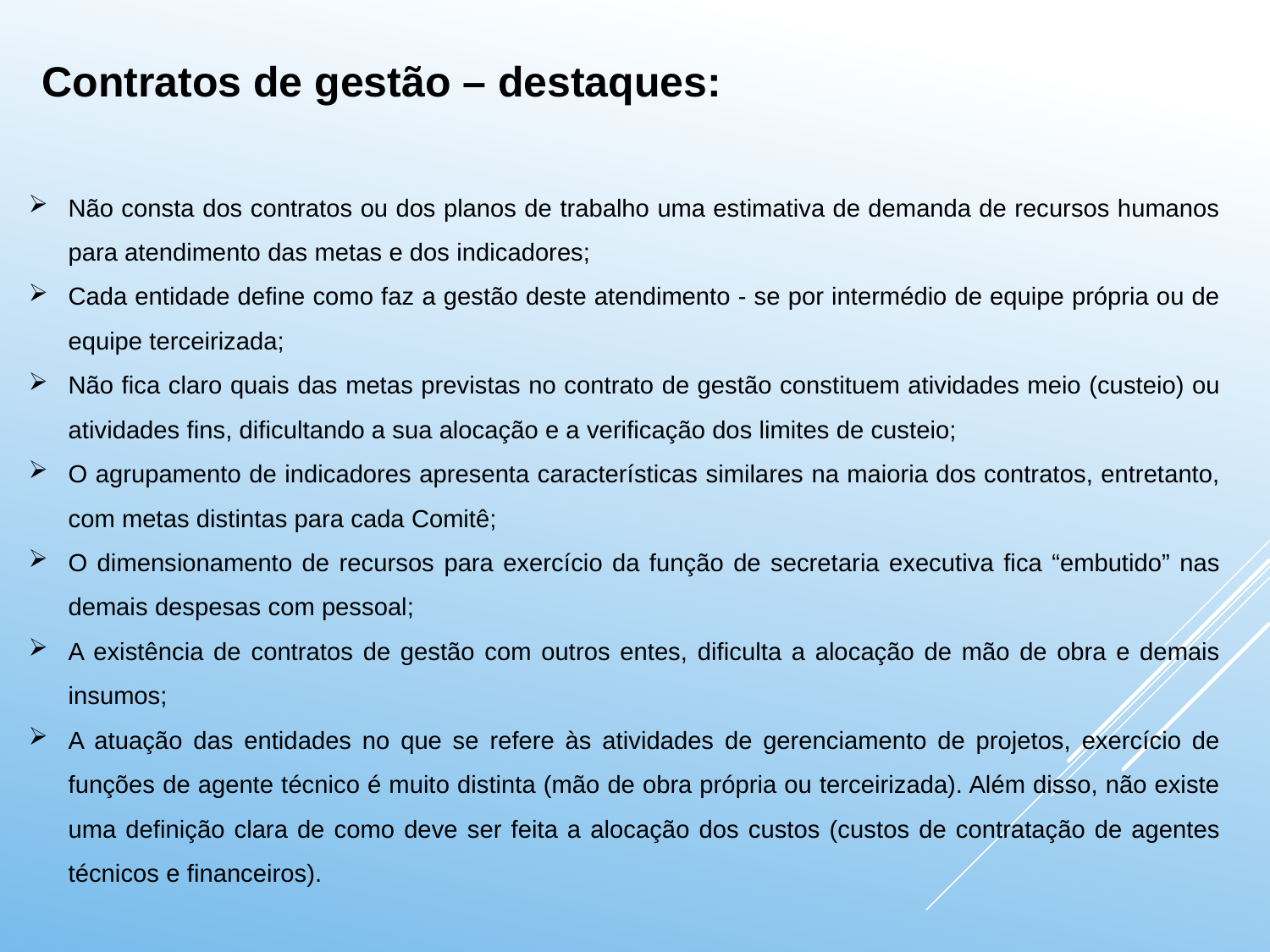

Contratos de gestão – destaques:
Não consta dos contratos ou dos planos de trabalho uma estimativa de demanda de recursos humanos para atendimento das metas e dos indicadores;
Cada entidade define como faz a gestão deste atendimento - se por intermédio de equipe própria ou de equipe terceirizada;
Não fica claro quais das metas previstas no contrato de gestão constituem atividades meio (custeio) ou atividades fins, dificultando a sua alocação e a verificação dos limites de custeio;
O agrupamento de indicadores apresenta características similares na maioria dos contratos, entretanto, com metas distintas para cada Comitê;
O dimensionamento de recursos para exercício da função de secretaria executiva fica “embutido” nas demais despesas com pessoal;
A existência de contratos de gestão com outros entes, dificulta a alocação de mão de obra e demais insumos;
A atuação das entidades no que se refere às atividades de gerenciamento de projetos, exercício de funções de agente técnico é muito distinta (mão de obra própria ou terceirizada). Além disso, não existe uma definição clara de como deve ser feita a alocação dos custos (custos de contratação de agentes técnicos e financeiros).